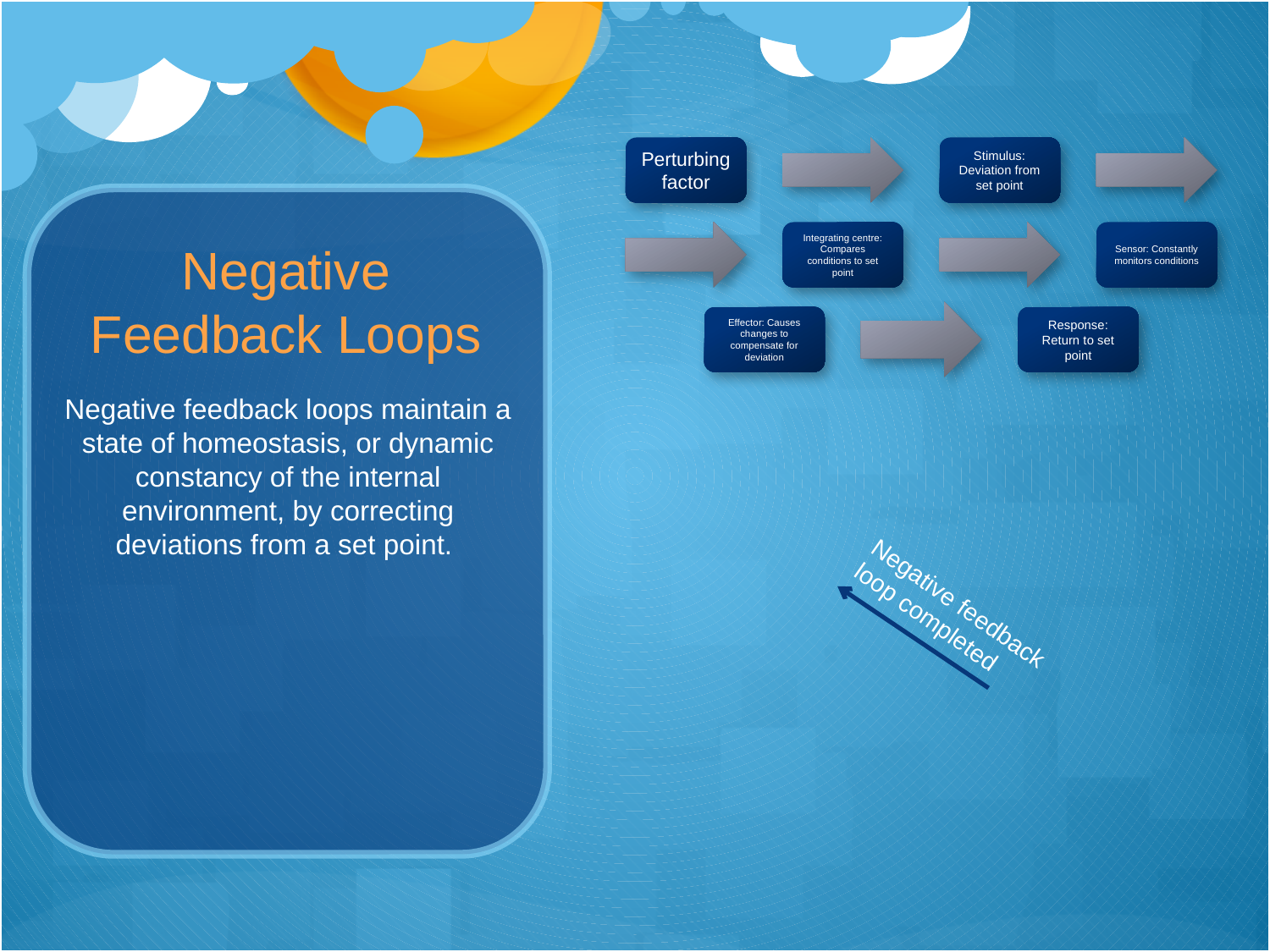

Perturbing factor
Stimulus: Deviation from set point
Sensor: Constantly monitors conditions
Integrating centre: Compares conditions to set point
Effector: Causes changes to compensate for deviation
Response: Return to set point
# Negative Feedback Loops
Negative feedback loops maintain a state of homeostasis, or dynamic constancy of the internal environment, by correcting deviations from a set point.
Negative feedback loop completed